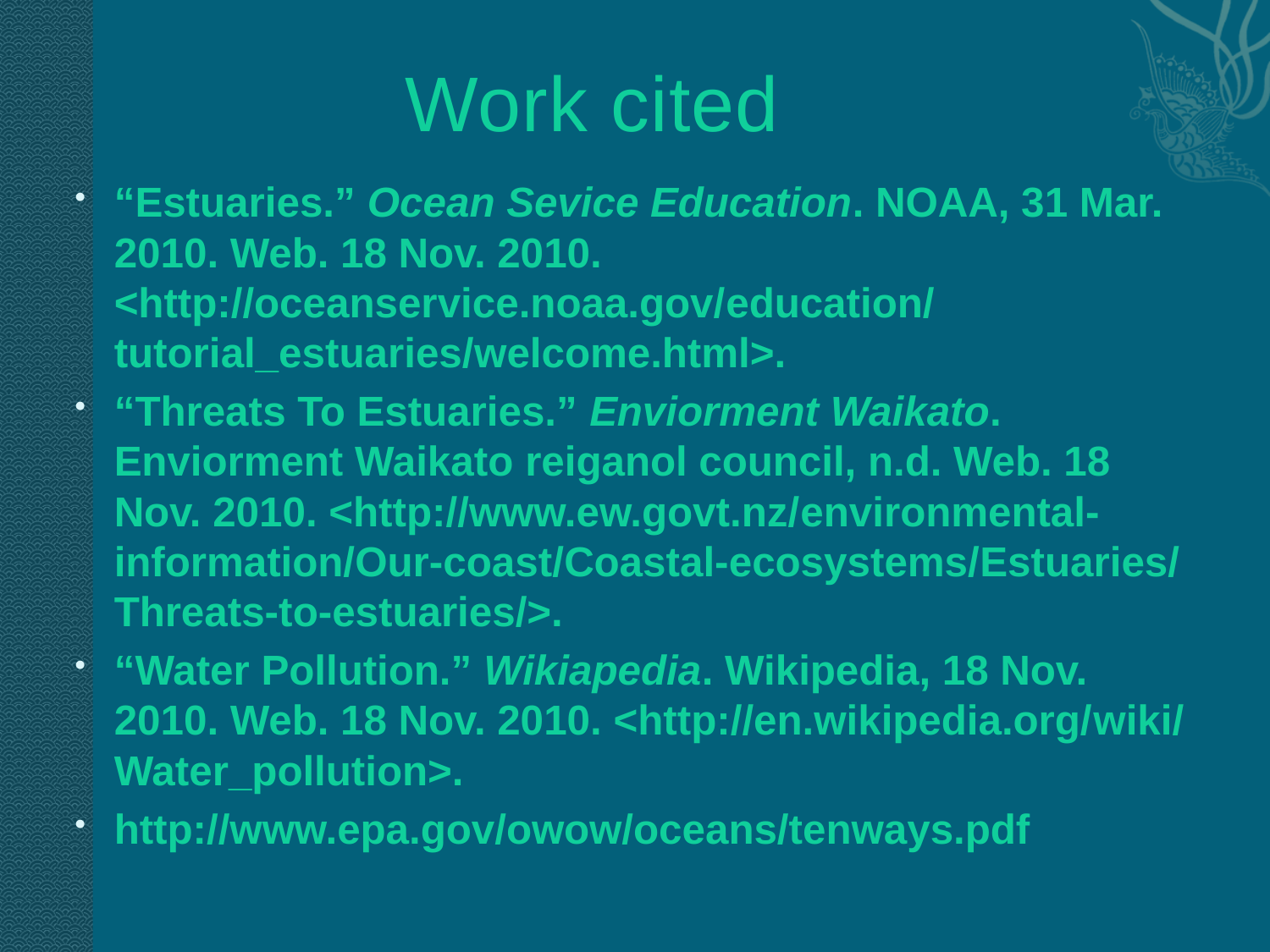

# Work cited
“Estuaries.” Ocean Sevice Education. NOAA, 31 Mar. 2010. Web. 18 Nov. 2010. <http://oceanservice.noaa.gov/‌education/‌tutorial_estuaries/‌welcome.html>.
“Threats To Estuaries.” Enviorment Waikato. Enviorment Waikato reiganol council, n.d. Web. 18 Nov. 2010. <http://www.ew.govt.nz/‌environmental-information/‌Our-coast/‌Coastal-ecosystems/‌Estuaries/‌Threats-to-estuaries/>.
“Water Pollution.” Wikiapedia. Wikipedia, 18 Nov. 2010. Web. 18 Nov. 2010. <http://en.wikipedia.org/‌wiki/‌Water_pollution>.
http://www.epa.gov/owow/oceans/tenways.pdf